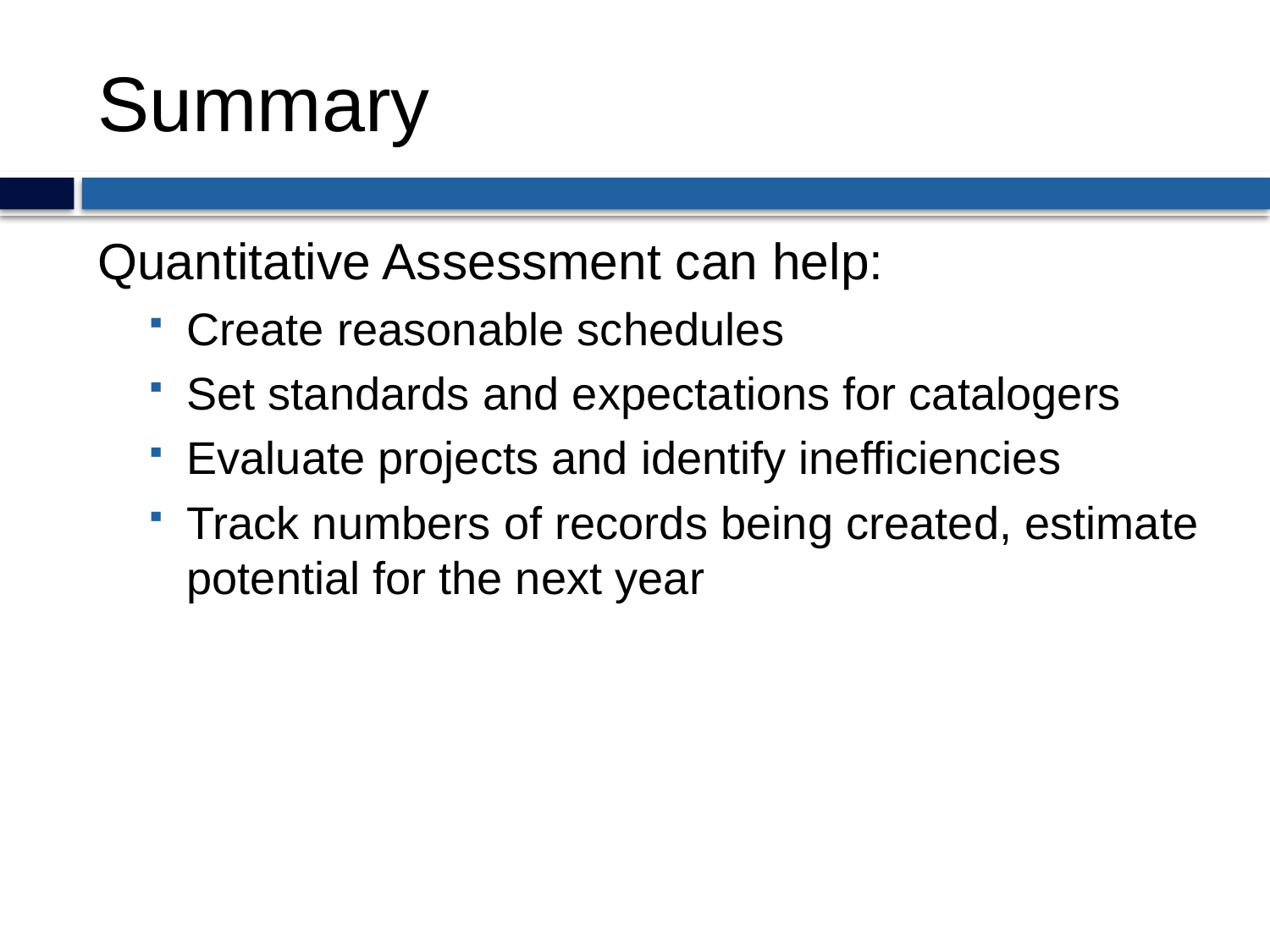

# Summary
Quantitative Assessment can help:
Create reasonable schedules
Set standards and expectations for catalogers
Evaluate projects and identify inefficiencies
Track numbers of records being created, estimate potential for the next year